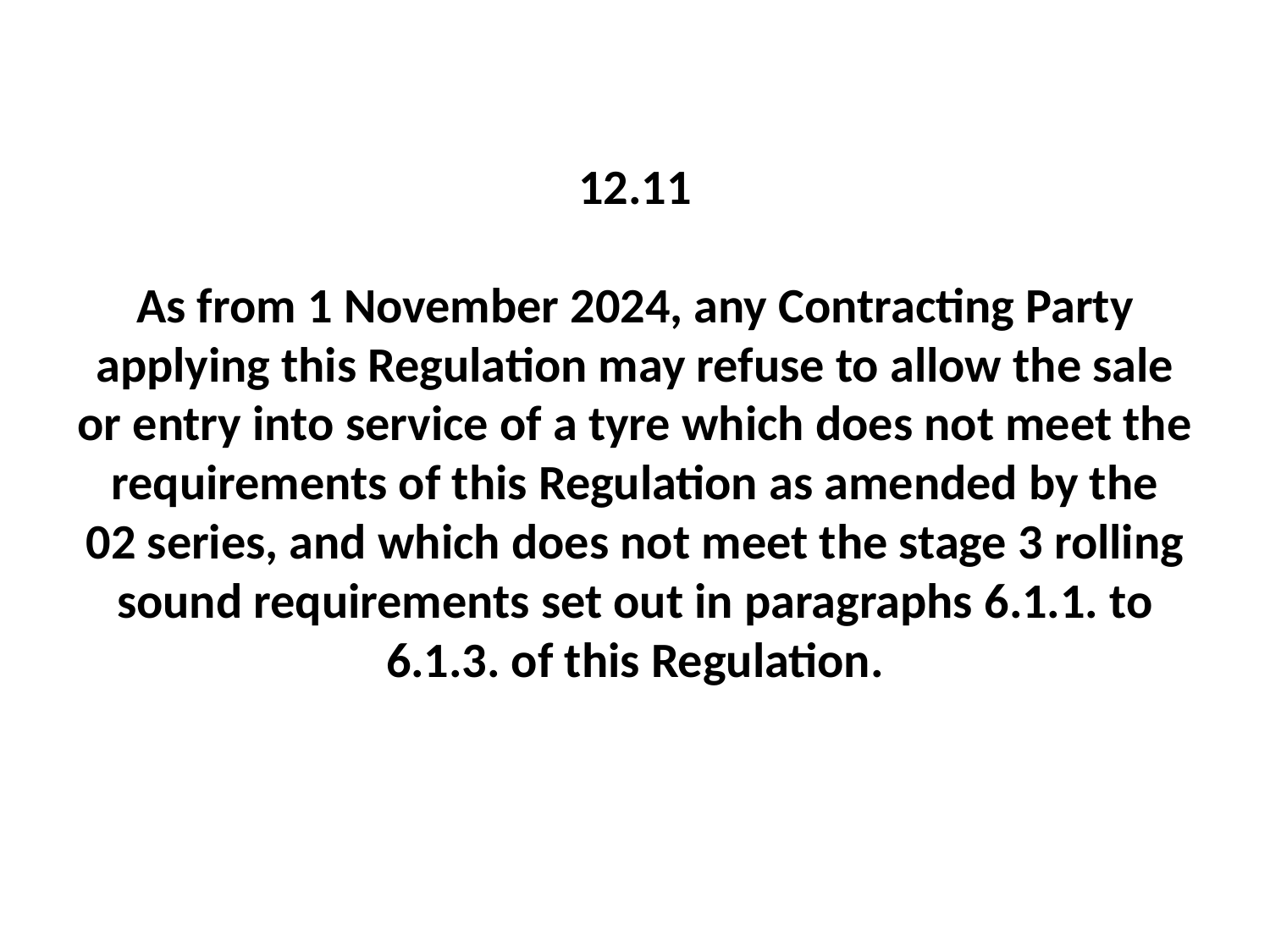

# 12.11 As from 1 November 2024, any Contracting Party applying this Regulation may refuse to allow the sale or entry into service of a tyre which does not meet the requirements of this Regulation as amended by the 02 series, and which does not meet the stage 3 rolling sound requirements set out in paragraphs 6.1.1. to 6.1.3. of this Regulation.